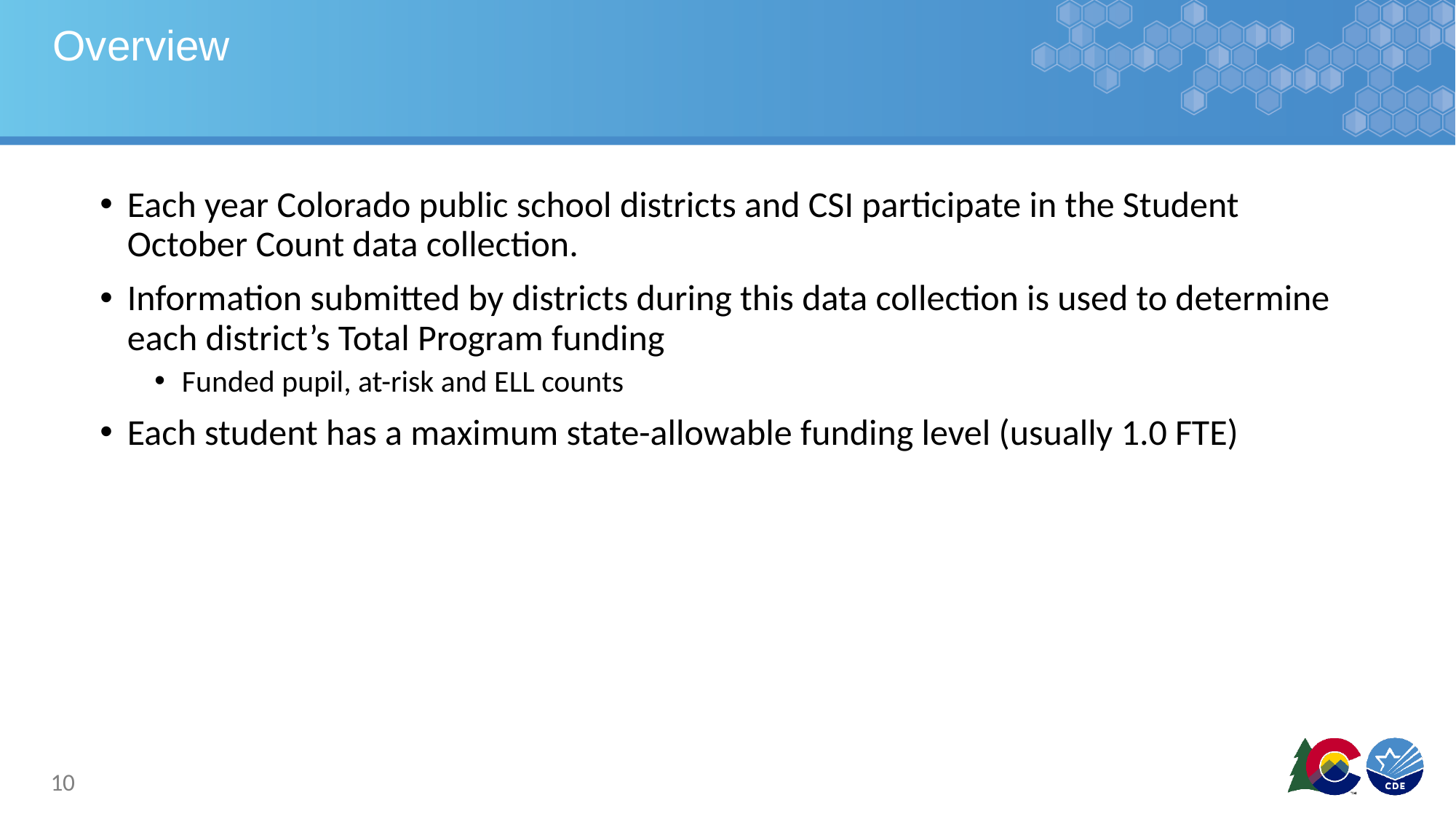

# Overview
Each year Colorado public school districts and CSI participate in the Student October Count data collection.
Information submitted by districts during this data collection is used to determine each district’s Total Program funding
Funded pupil, at-risk and ELL counts
Each student has a maximum state-allowable funding level (usually 1.0 FTE)

10